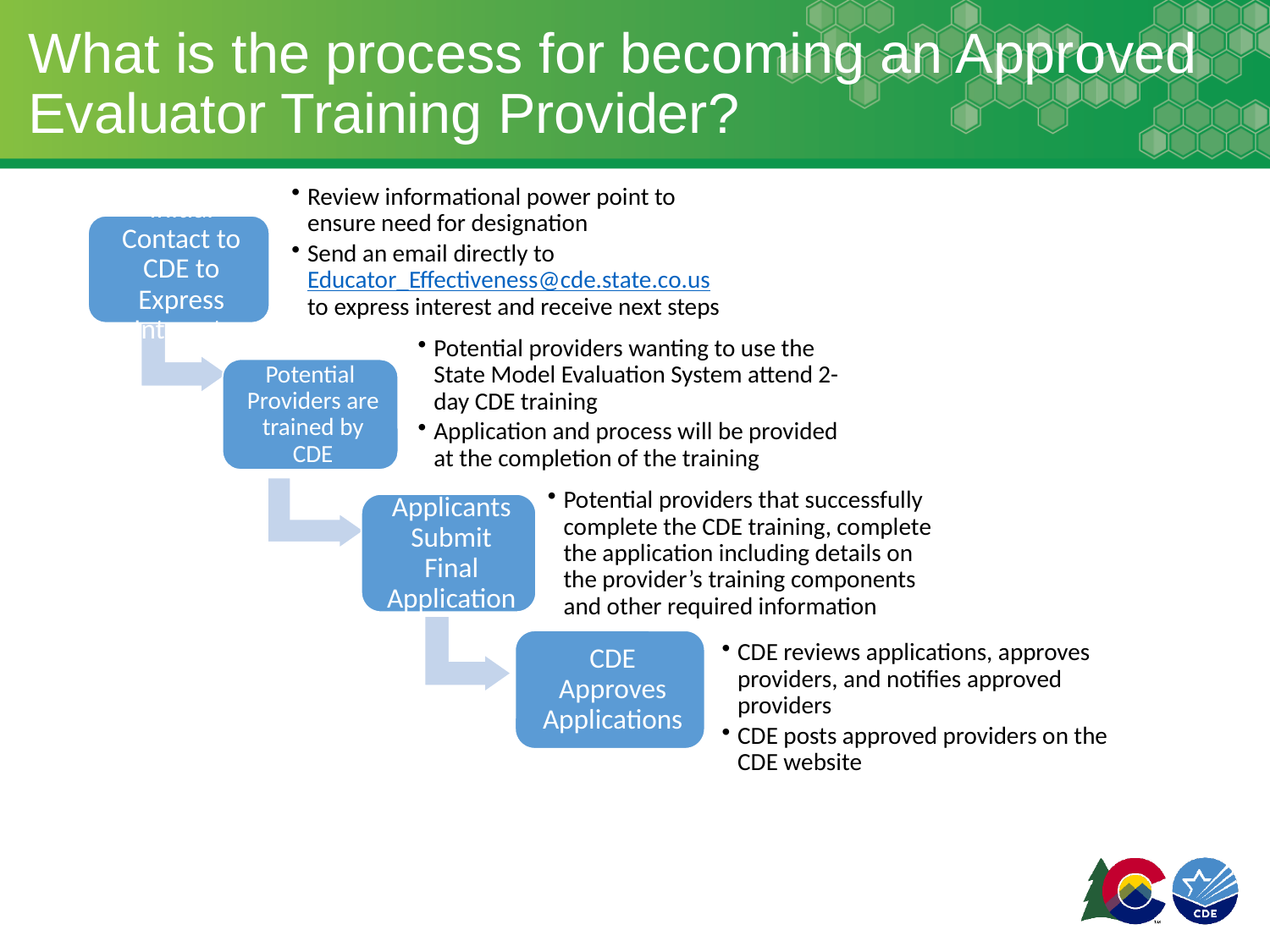

# What is the process for becoming an Approved Evaluator Training Provider?
Initial Contact to CDE to Express Interest

Review informational power point to ensure need for designation
Send an email directly to Educator_Effectiveness@cde.state.co.us to express interest and receive next steps
Applicants Submit Final Application
Potential providers that successfully complete the CDE training, complete the application including details on the provider’s training components and other required information

Potential  Providers are trained by CDE

CDE reviews applications, approves providers, and notifies approved providers
CDE posts approved providers on the CDE website
CDE Approves Applications
Potential providers wanting to use the State Model Evaluation System attend 2-day CDE training
Application and process will be provided at the completion of the training